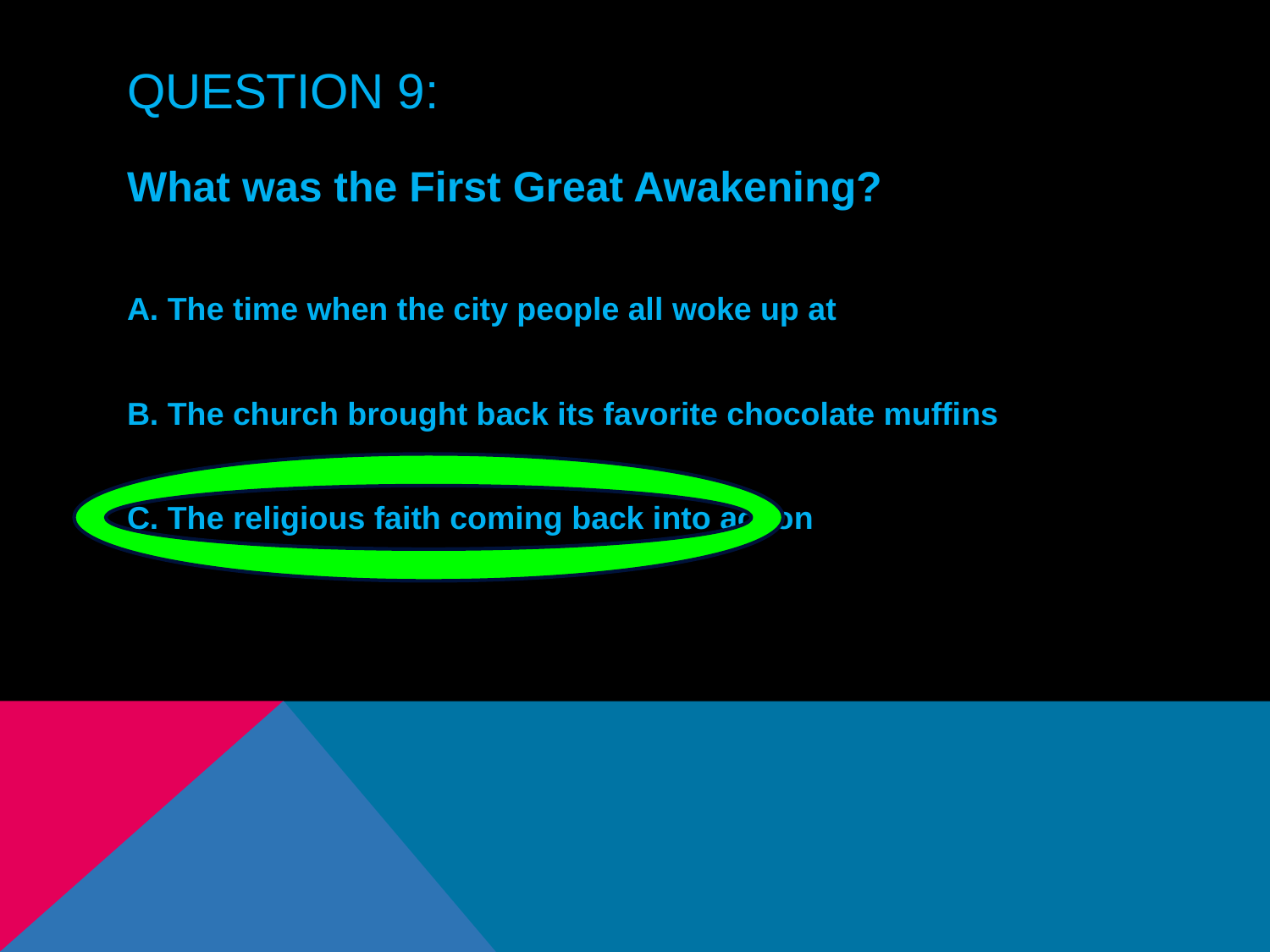

# Question 9:
What was the First Great Awakening?

A. The time when the city people all woke up at

B. The church brought back its favorite chocolate muffins

C. The religious faith coming back into action